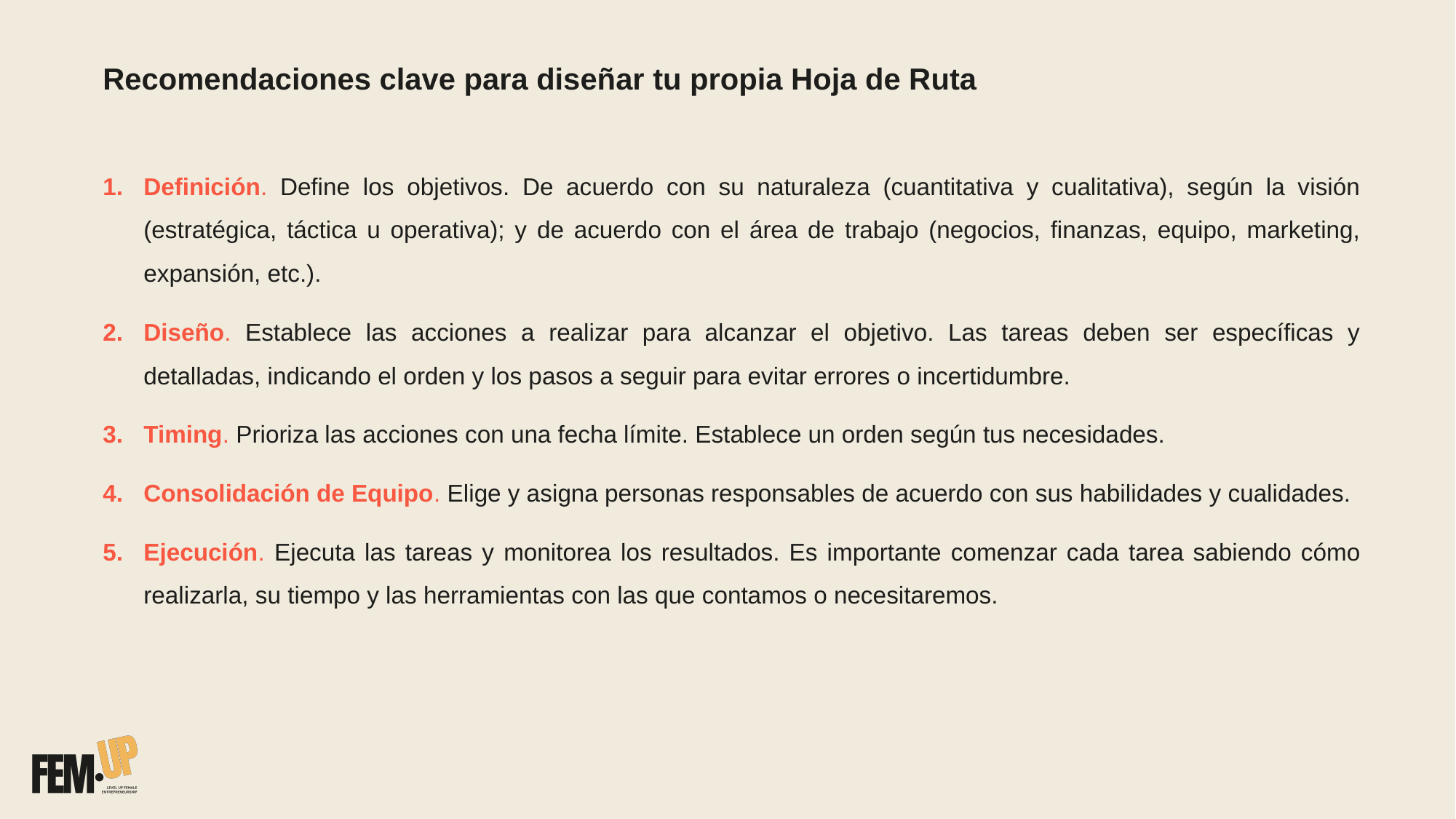

Recomendaciones clave para diseñar tu propia Hoja de Ruta

Definición. Define los objetivos. De acuerdo con su naturaleza (cuantitativa y cualitativa), según la visión (estratégica, táctica u operativa); y de acuerdo con el área de trabajo (negocios, finanzas, equipo, marketing, expansión, etc.).
Diseño. Establece las acciones a realizar para alcanzar el objetivo. Las tareas deben ser específicas y detalladas, indicando el orden y los pasos a seguir para evitar errores o incertidumbre.
Timing. Prioriza las acciones con una fecha límite. Establece un orden según tus necesidades.
Consolidación de Equipo. Elige y asigna personas responsables de acuerdo con sus habilidades y cualidades.
Ejecución. Ejecuta las tareas y monitorea los resultados. Es importante comenzar cada tarea sabiendo cómo realizarla, su tiempo y las herramientas con las que contamos o necesitaremos.